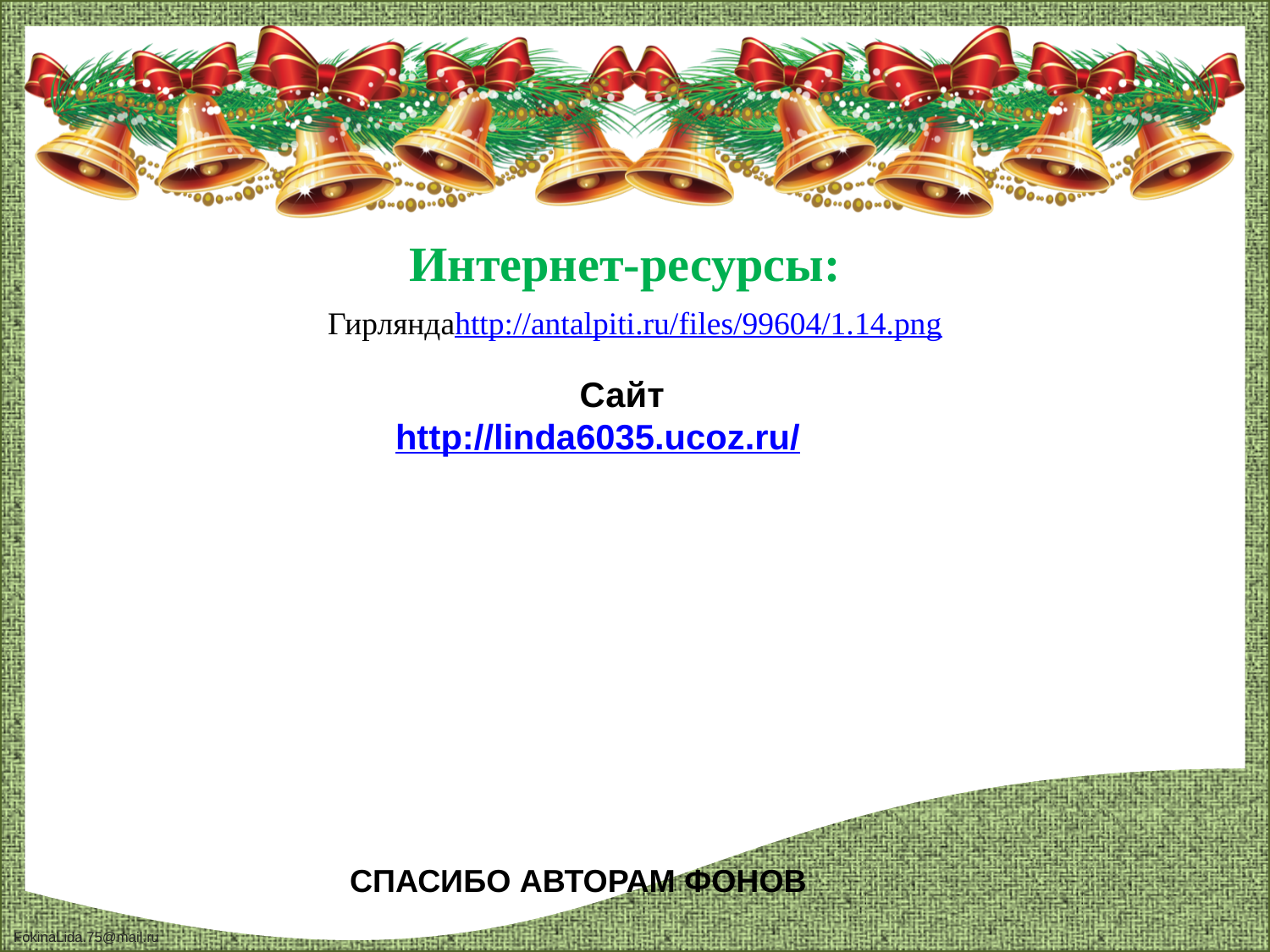

Интернет-ресурсы:
Гирляндаhttp://antalpiti.ru/files/99604/1.14.png

Сайт http://linda6035.ucoz.ru/
СПАСИБО АВТОРАМ ФОНОВ